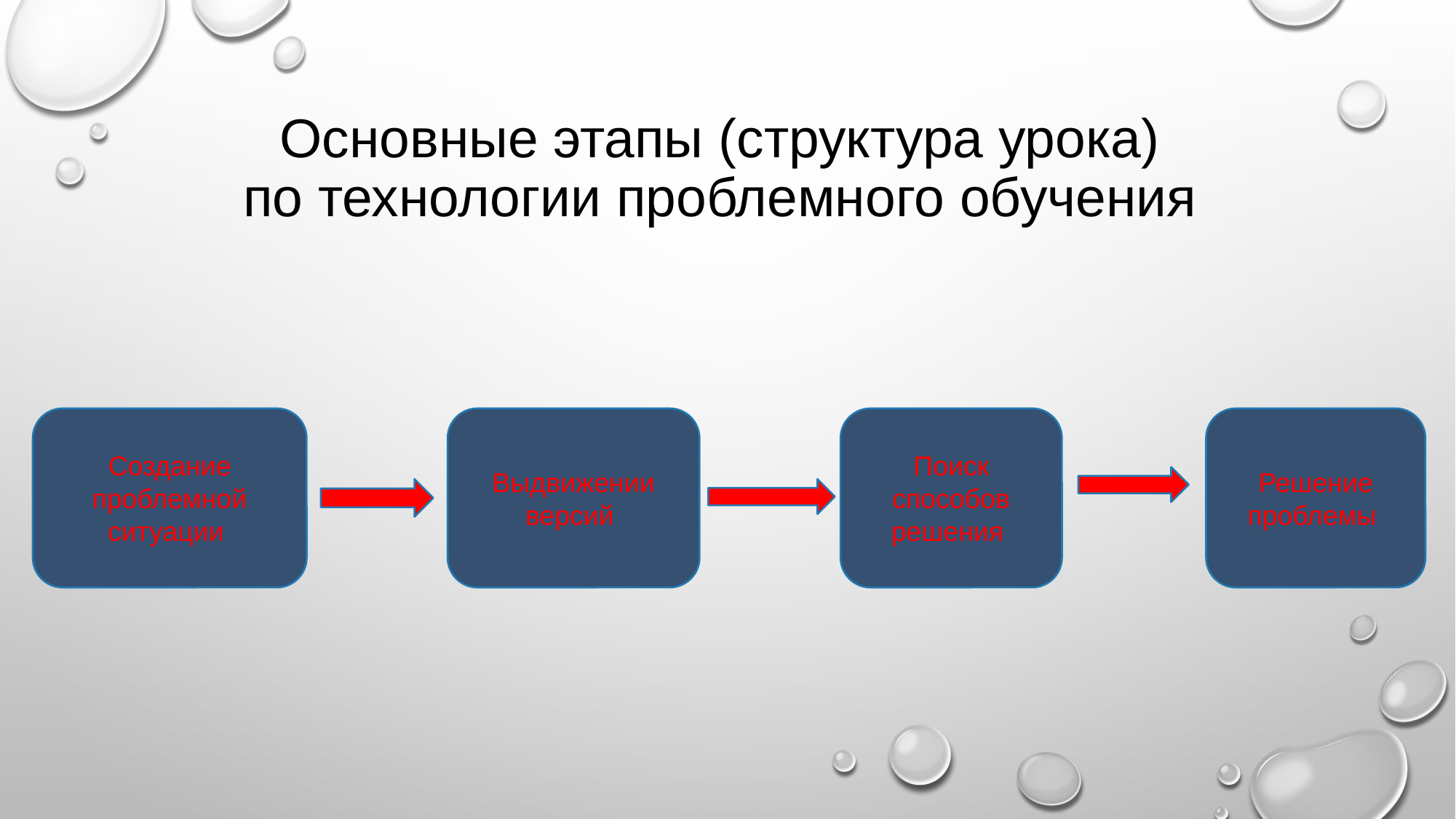

# Основные этапы (структура урока) по технологии проблемного обучения

Создание проблемной ситуации
Выдвижении версий
Поиск способов решения
Решение проблемы